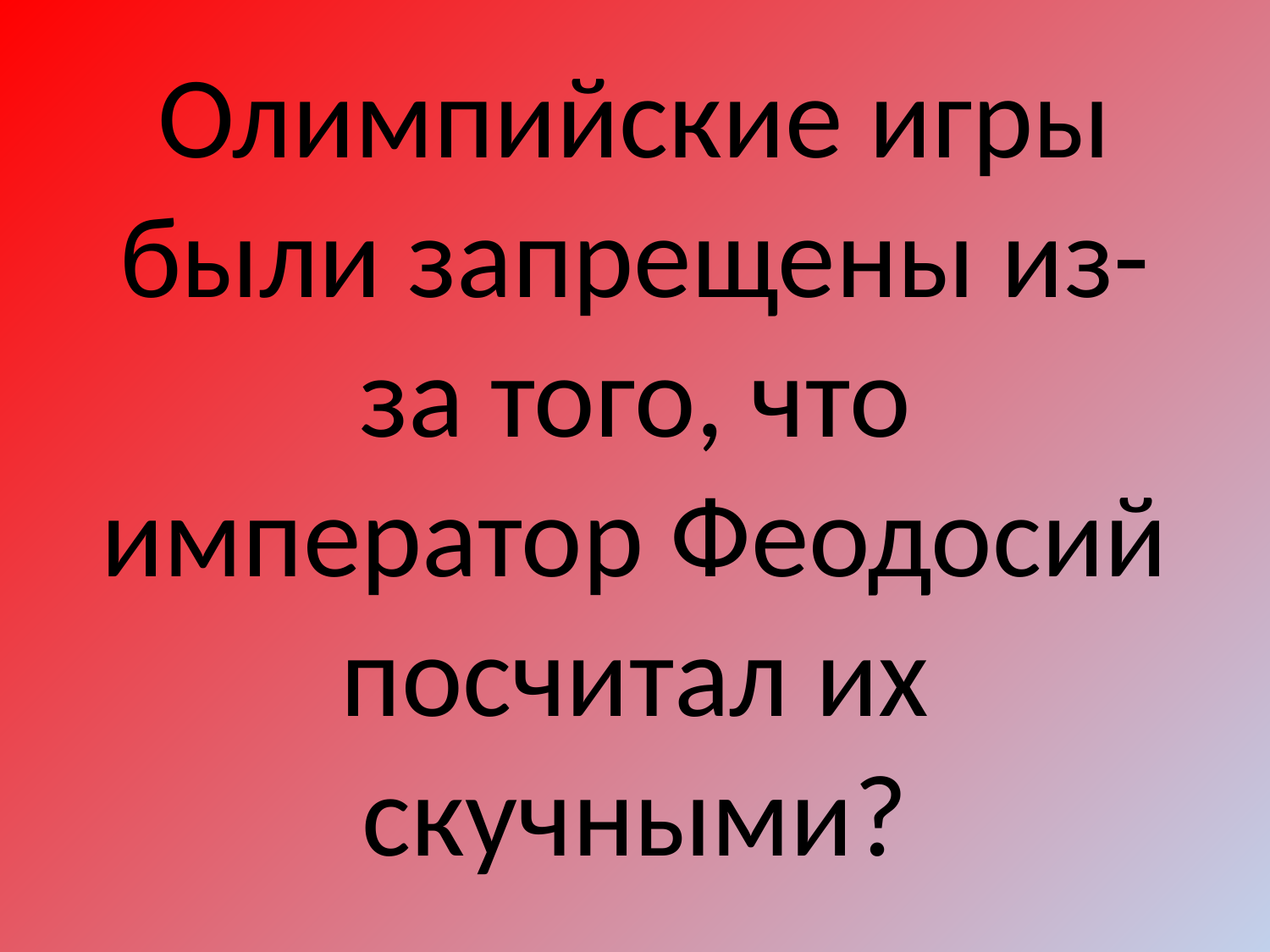

# Олимпийские игры были запрещены из-за того, что император Феодосий посчитал их скучными?